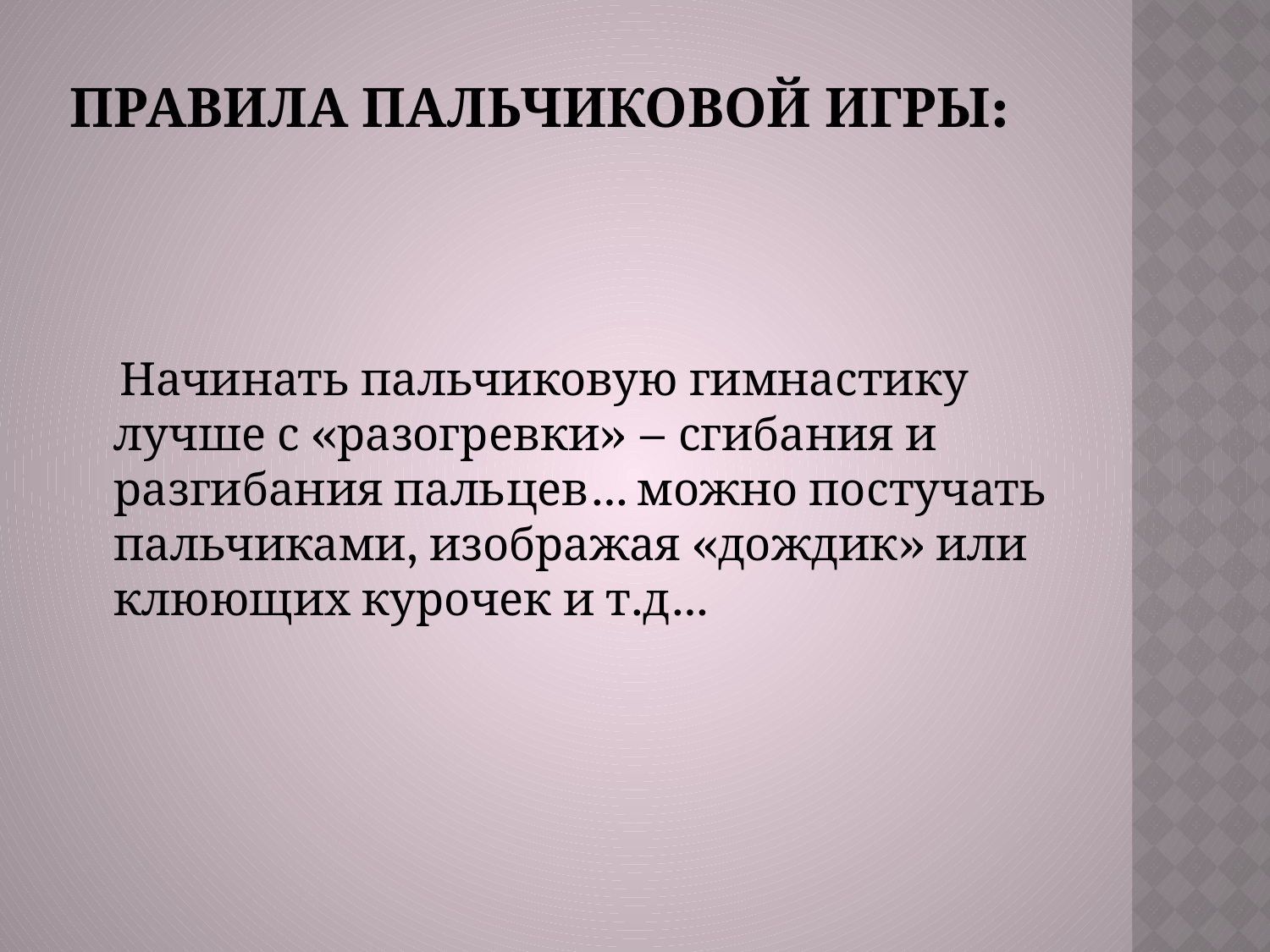

# Правила пальчиковой игры:

    Начинать пальчиковую гимнастику лучше с «разогревки» – сгибания и разгибания пальцев… можно постучать пальчиками, изображая «дождик» или клюющих курочек и т.д…